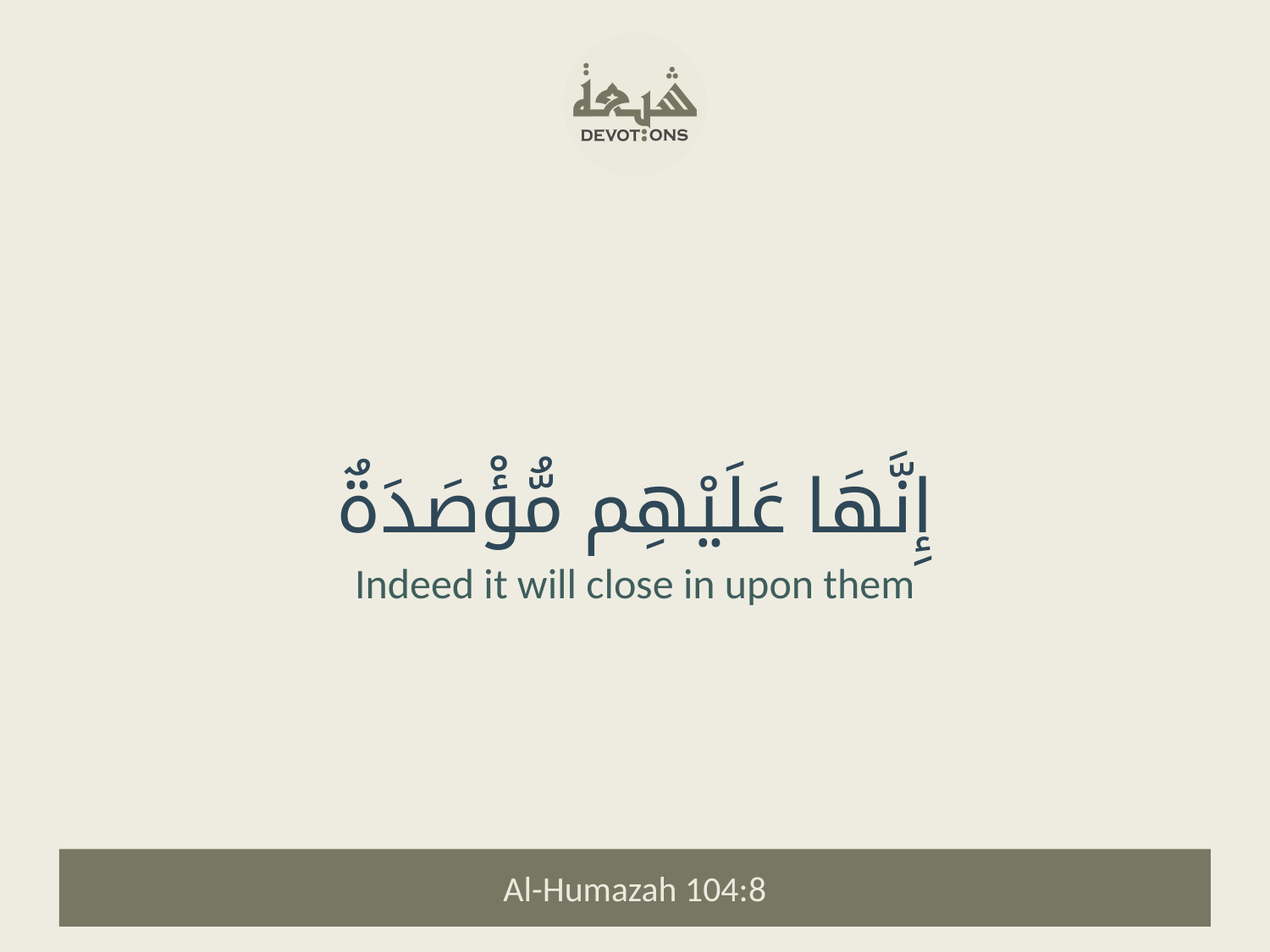

إِنَّهَا عَلَيْهِم مُّؤْصَدَةٌ
Indeed it will close in upon them
Al-Humazah 104:8